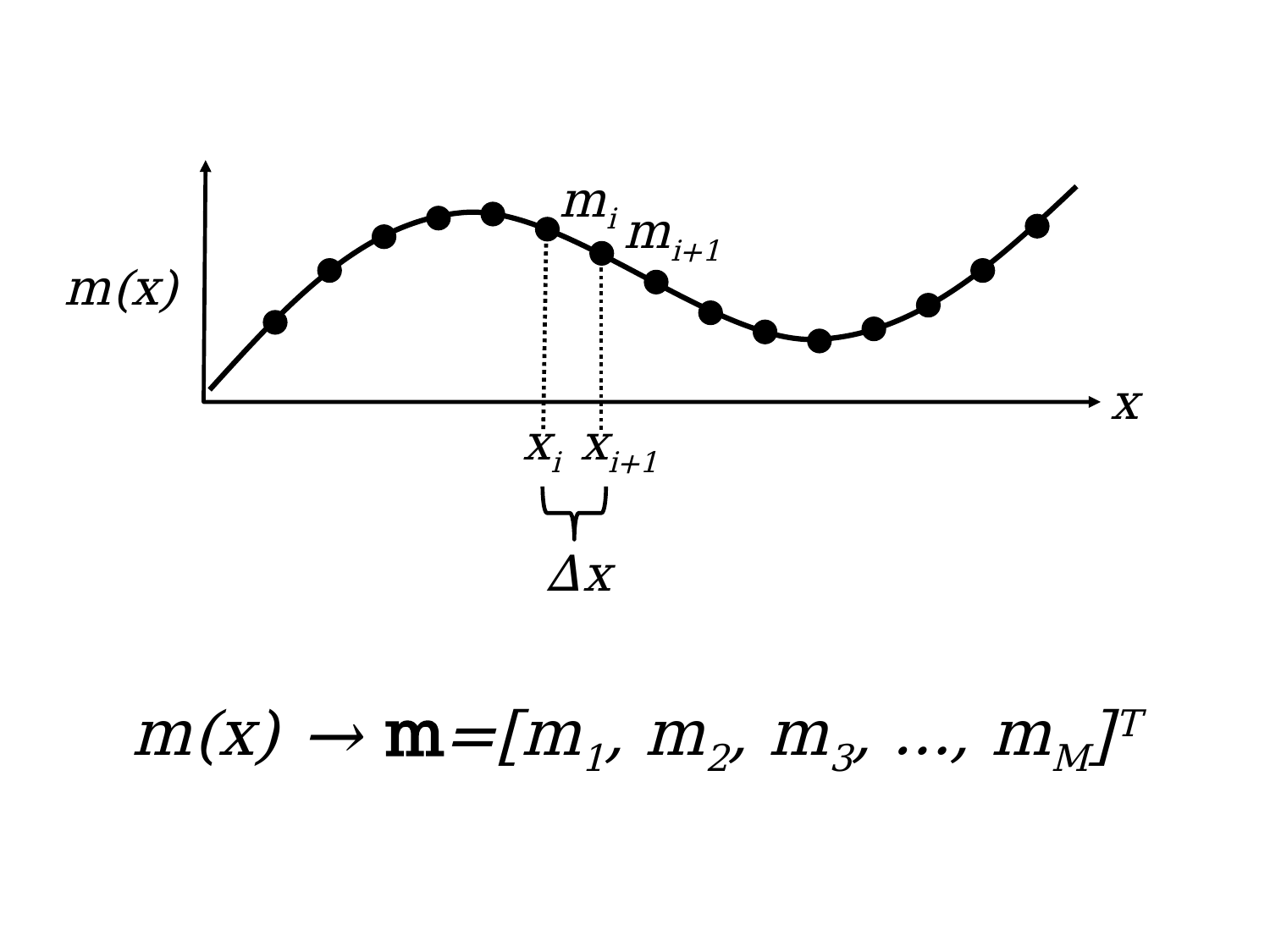

mi

mi+1

m(x)

x
xi
xi+1

Δx
m(x) → m=[m1, m2, m3, …, mM]T